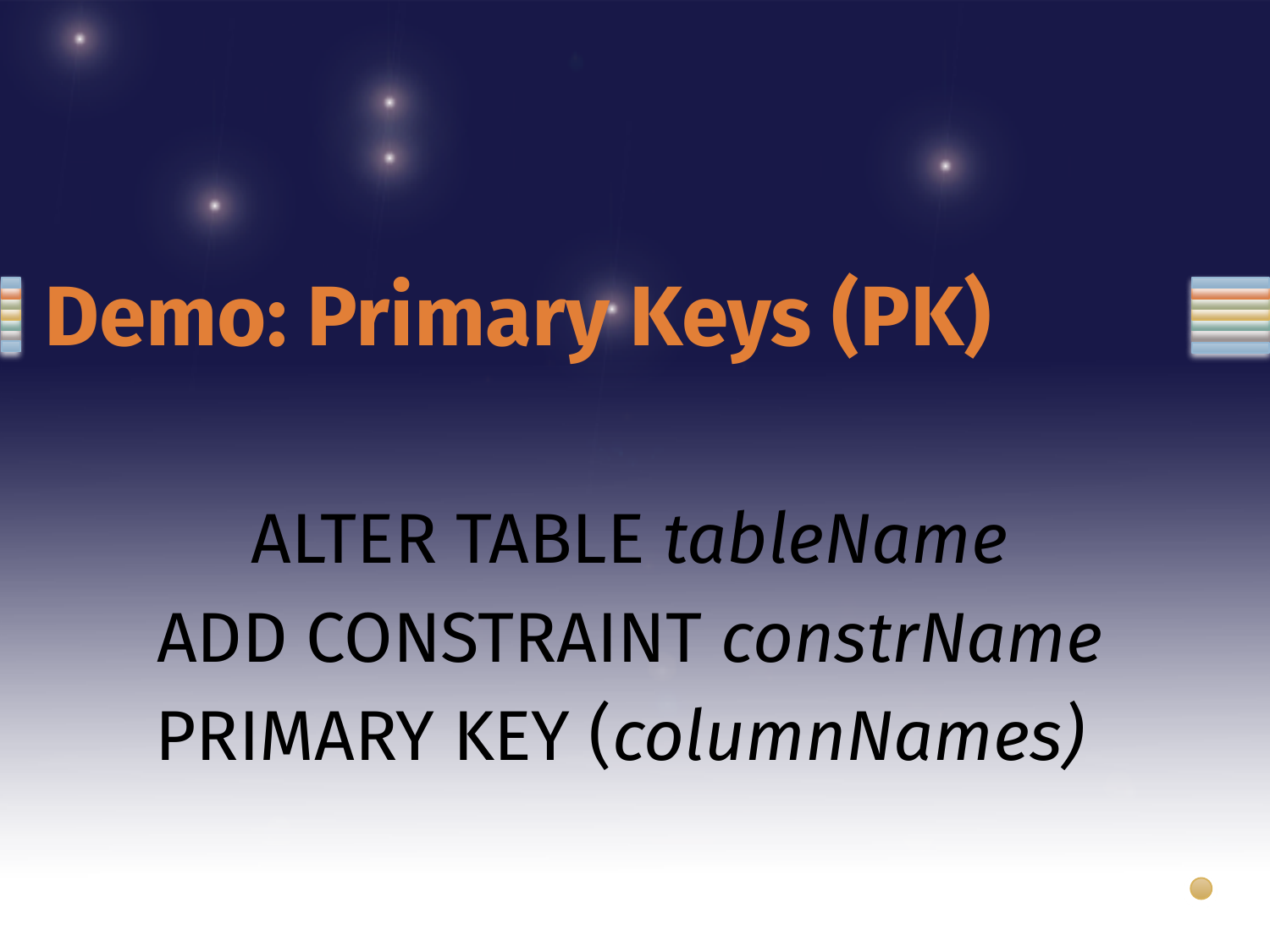

# Demo: Primary Keys (PK)

ALTER TABLE tableName
ADD CONSTRAINT constrName
PRIMARY KEY (columnNames)